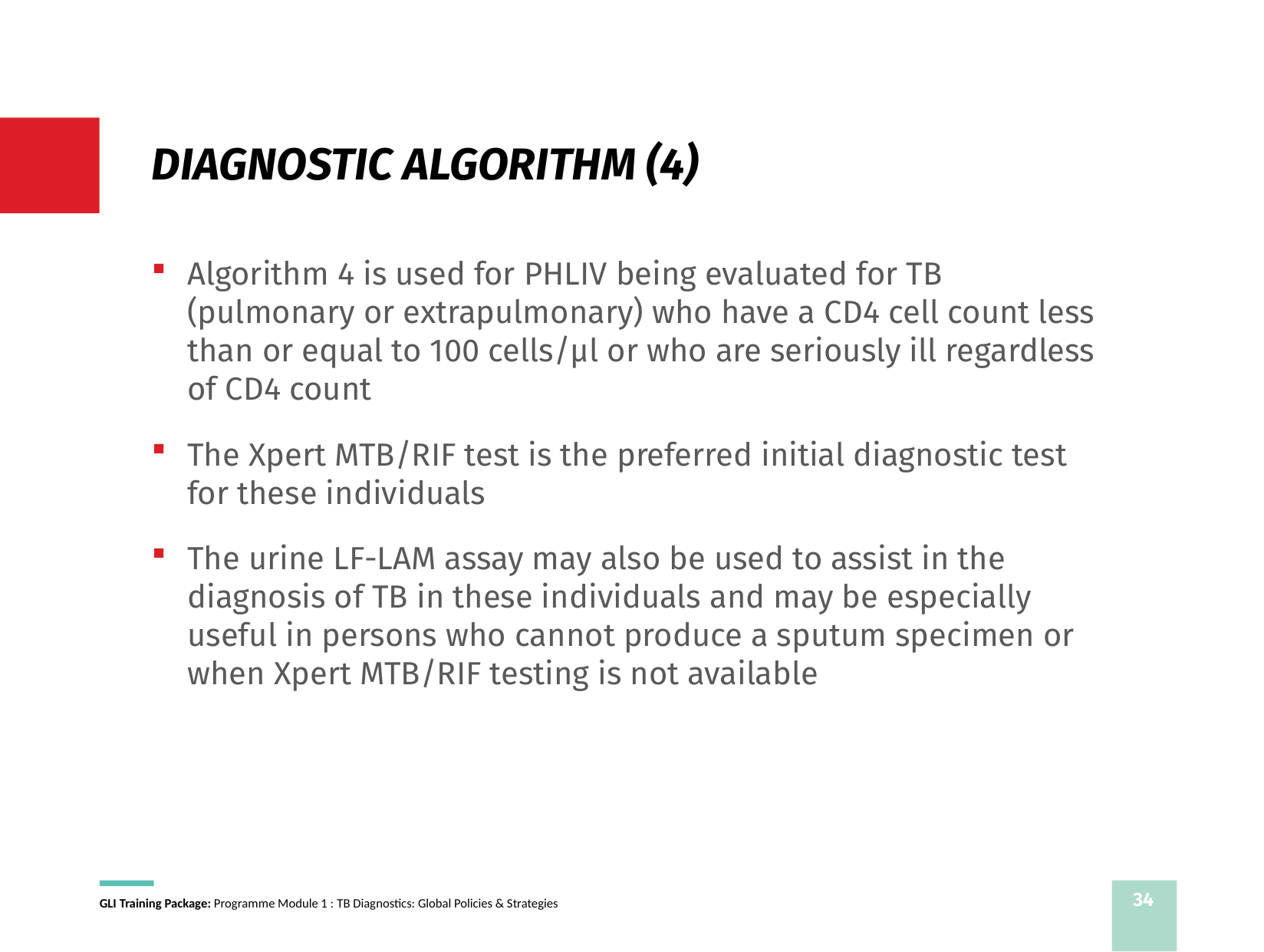

# DIAGNOSTIC ALGORITHM (4)
Algorithm 4 is used for PHLIV being evaluated for TB (pulmonary or extrapulmonary) who have a CD4 cell count less than or equal to 100 cells/μl or who are seriously ill regardless of CD4 count
The Xpert MTB/RIF test is the preferred initial diagnostic test for these individuals
The urine LF-LAM assay may also be used to assist in the diagnosis of TB in these individuals and may be especially useful in persons who cannot produce a sputum specimen or when Xpert MTB/RIF testing is not available